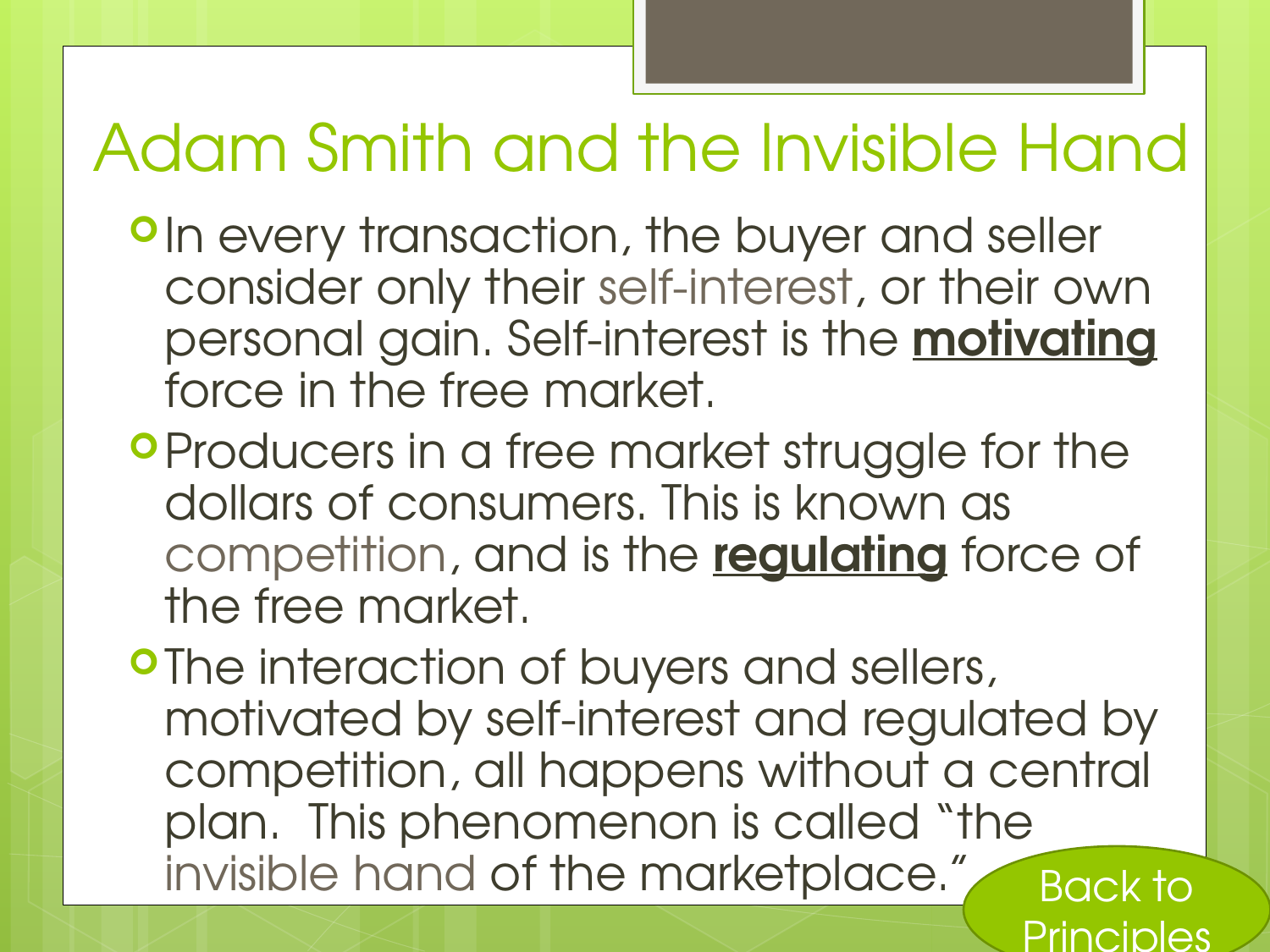

# Adam Smith and the Invisible Hand
In every transaction, the buyer and seller consider only their self-interest, or their own personal gain. Self-interest is the motivating force in the free market.
Producers in a free market struggle for the dollars of consumers. This is known as competition, and is the regulating force of the free market.
The interaction of buyers and sellers, motivated by self-interest and regulated by competition, all happens without a central plan.  This phenomenon is called “the invisible hand of the marketplace.”

Back to Principles